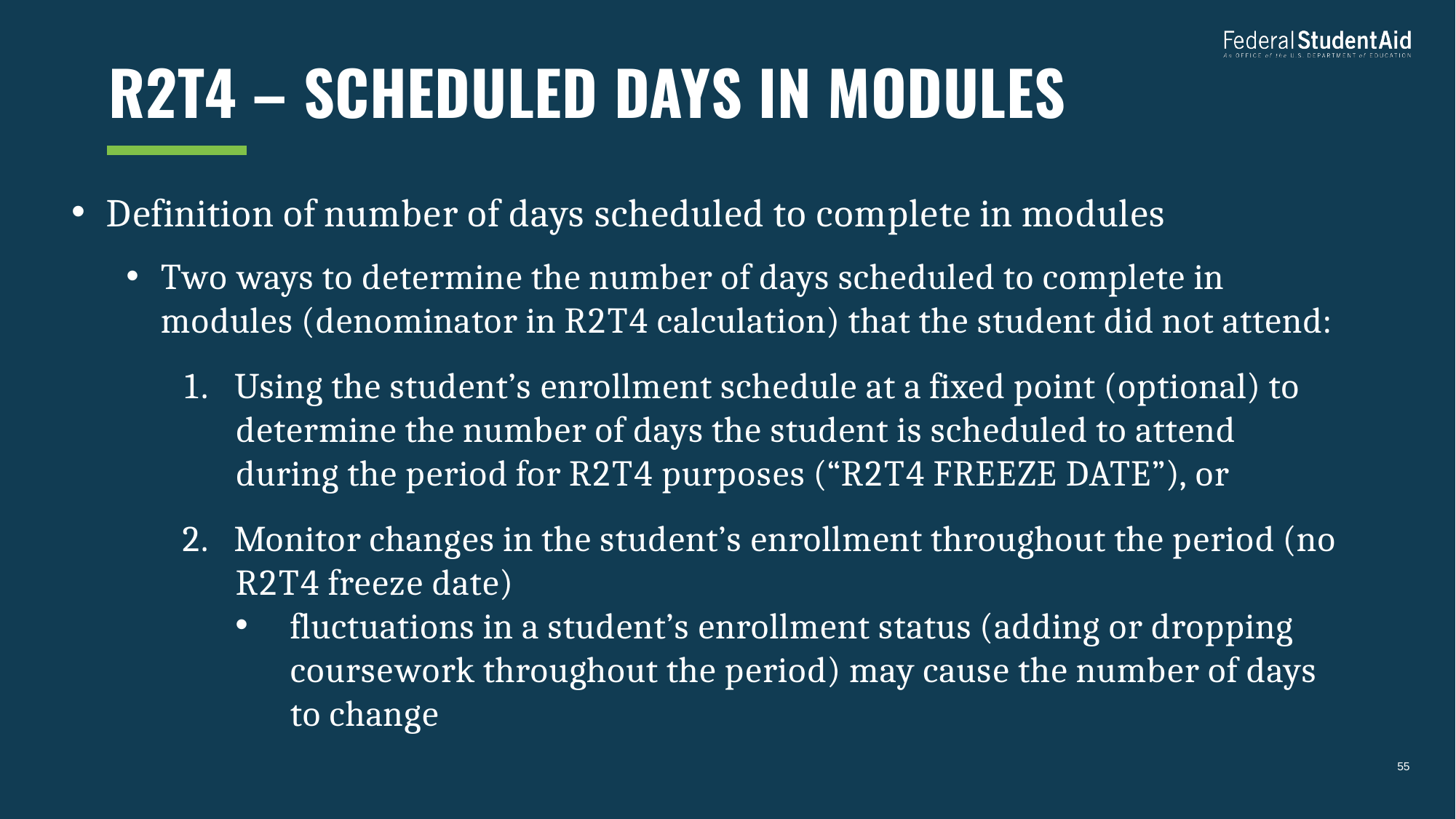

# R2T4 – scheduled days in modules
Definition of number of days scheduled to complete in modules

Two ways to determine the number of days scheduled to complete in modules (denominator in R2T4 calculation) that the student did not attend:

Using the student’s enrollment schedule at a fixed point (optional) to determine the number of days the student is scheduled to attend during the period for R2T4 purposes (“R2T4 FREEZE DATE”), or

Monitor changes in the student’s enrollment throughout the period (no R2T4 freeze date)
fluctuations in a student’s enrollment status (adding or dropping coursework throughout the period) may cause the number of days to change

55